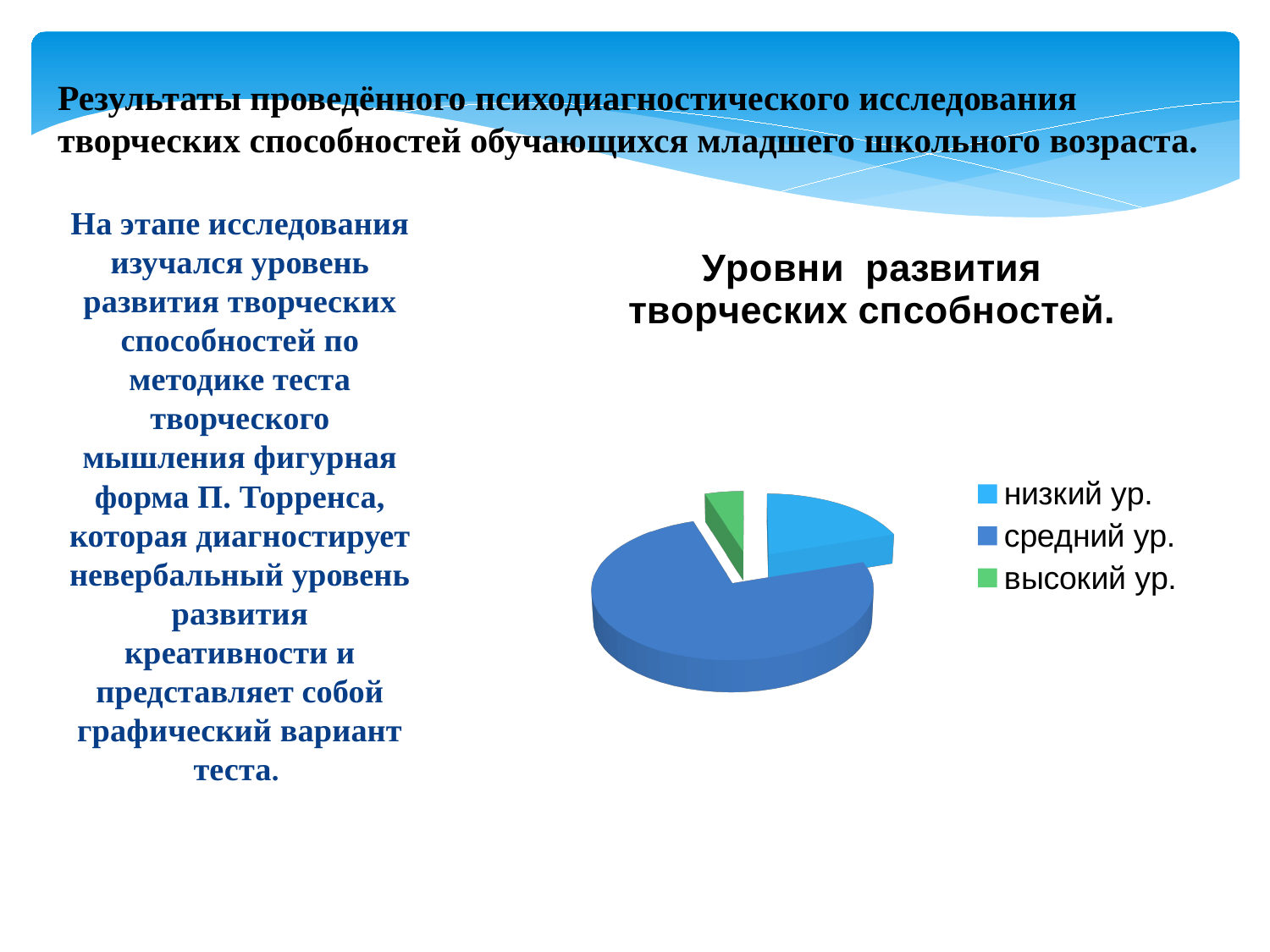

# Результаты проведённого психодиагностического исследования творческих способностей обучающихся младшего школьного возраста.
На этапе исследования изучался уровень развития творческих способностей по методике теста творческого мышления фигурная форма П. Торренса, которая диагностирует невербальный уровень развития креативности и представляет собой графический вариант теста.

[unsupported chart]